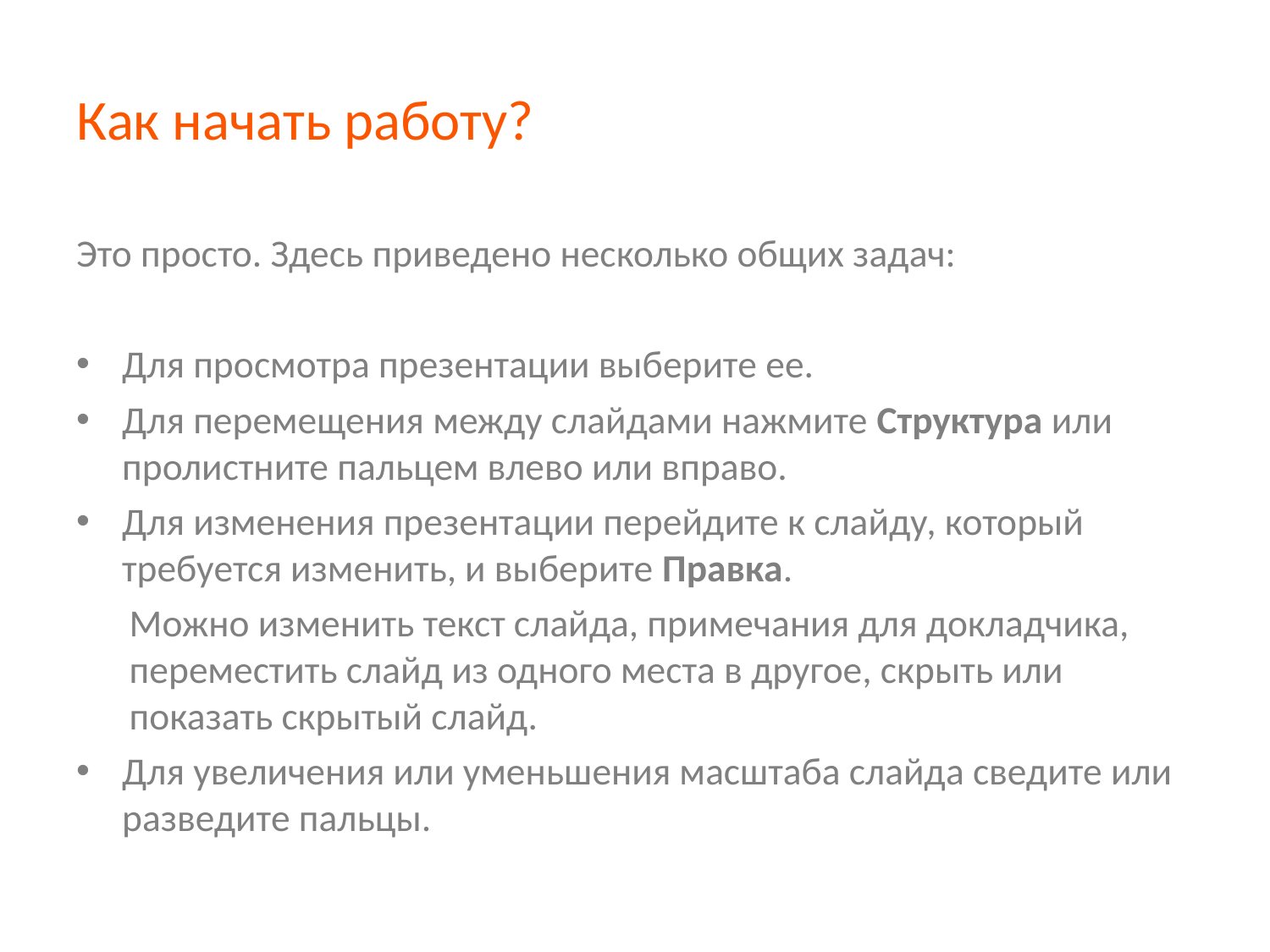

# Как начать работу?
Это просто. Здесь приведено несколько общих задач:

Для просмотра презентации выберите ее.
Для перемещения между слайдами нажмите Структура или пролистните пальцем влево или вправо.
Для изменения презентации перейдите к слайду, который требуется изменить, и выберите Правка.
Можно изменить текст слайда, примечания для докладчика, переместить слайд из одного места в другое, скрыть или показать скрытый слайд.
Для увеличения или уменьшения масштаба слайда сведите или разведите пальцы.